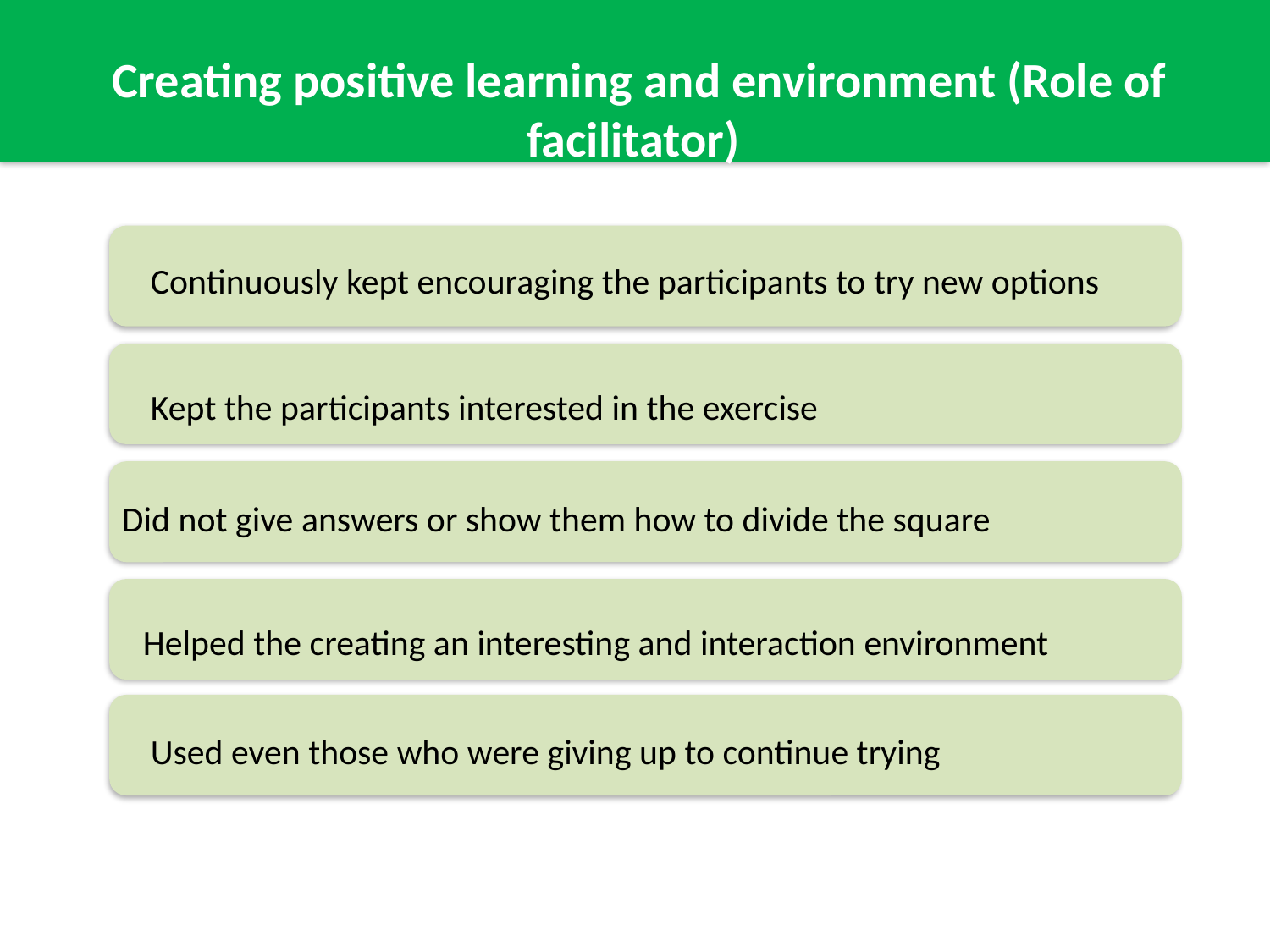

Creating positive learning and environment (Role of facilitator)

Continuously kept encouraging the participants to try new options
Kept the participants interested in the exercise

Did not give answers or show them how to divide the square

Helped the creating an interesting and interaction environment

Used even those who were giving up to continue trying